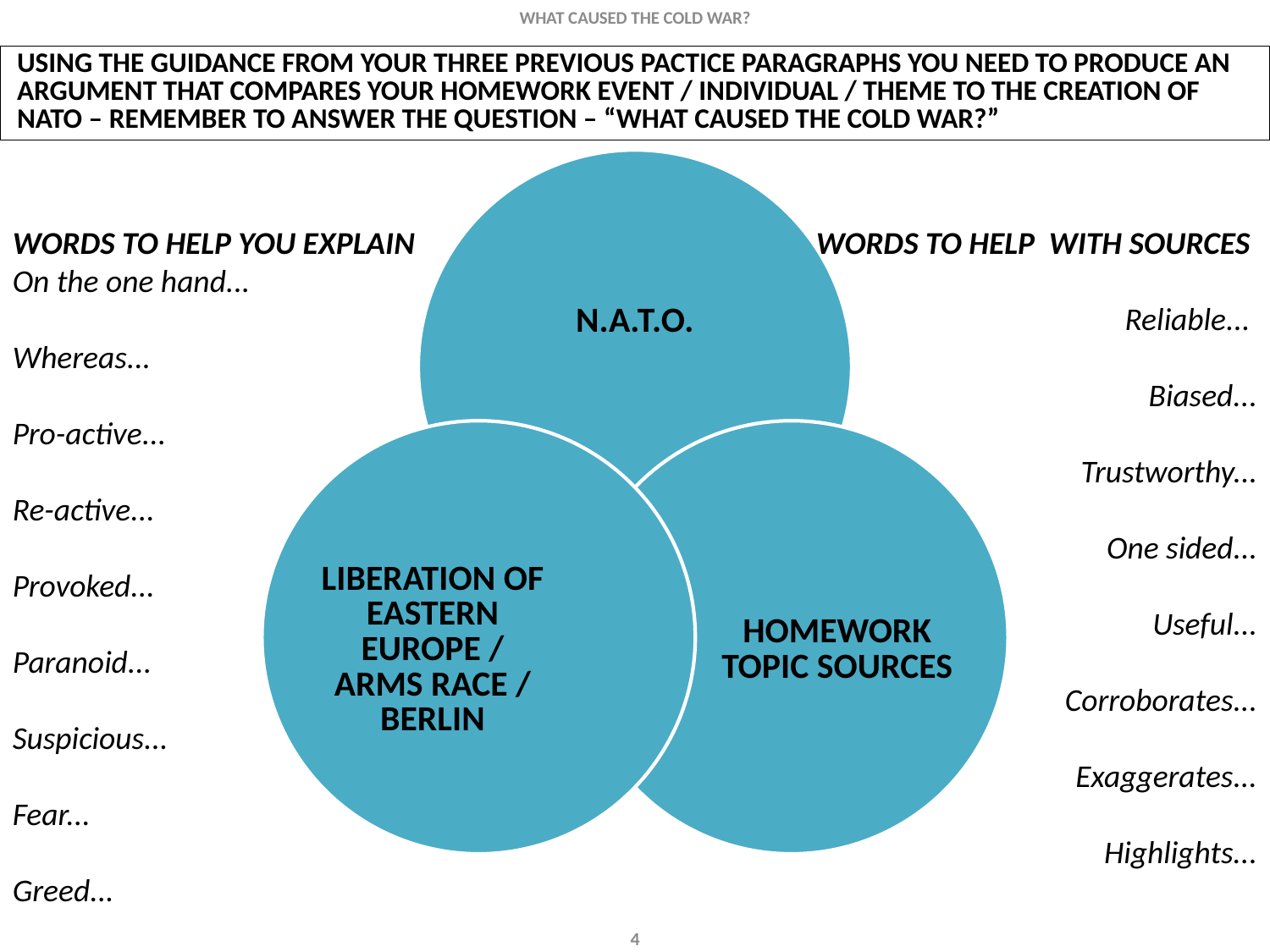

WHAT CAUSED THE COLD WAR?
| USING THE GUIDANCE FROM YOUR THREE PREVIOUS PACTICE PARAGRAPHS YOU NEED TO PRODUCE AN ARGUMENT THAT COMPARES YOUR HOMEWORK EVENT / INDIVIDUAL / THEME TO THE CREATION OF NATO – REMEMBER TO ANSWER THE QUESTION – “WHAT CAUSED THE COLD WAR?” |
| --- |
N.A.T.O.
HOMEWORK TOPIC SOURCES
LIBERATION OF EASTERN EUROPE / ARMS RACE / BERLIN
WORDS TO HELP YOU EXPLAIN
On the one hand...

Whereas...

Pro-active...

Re-active...

Provoked...

Paranoid...

Suspicious...

Fear...

Greed...
WORDS TO HELP  WITH SOURCES

Reliable...

Biased...

Trustworthy...

One sided...

Useful...

Corroborates...

Exaggerates...

Highlights...
4